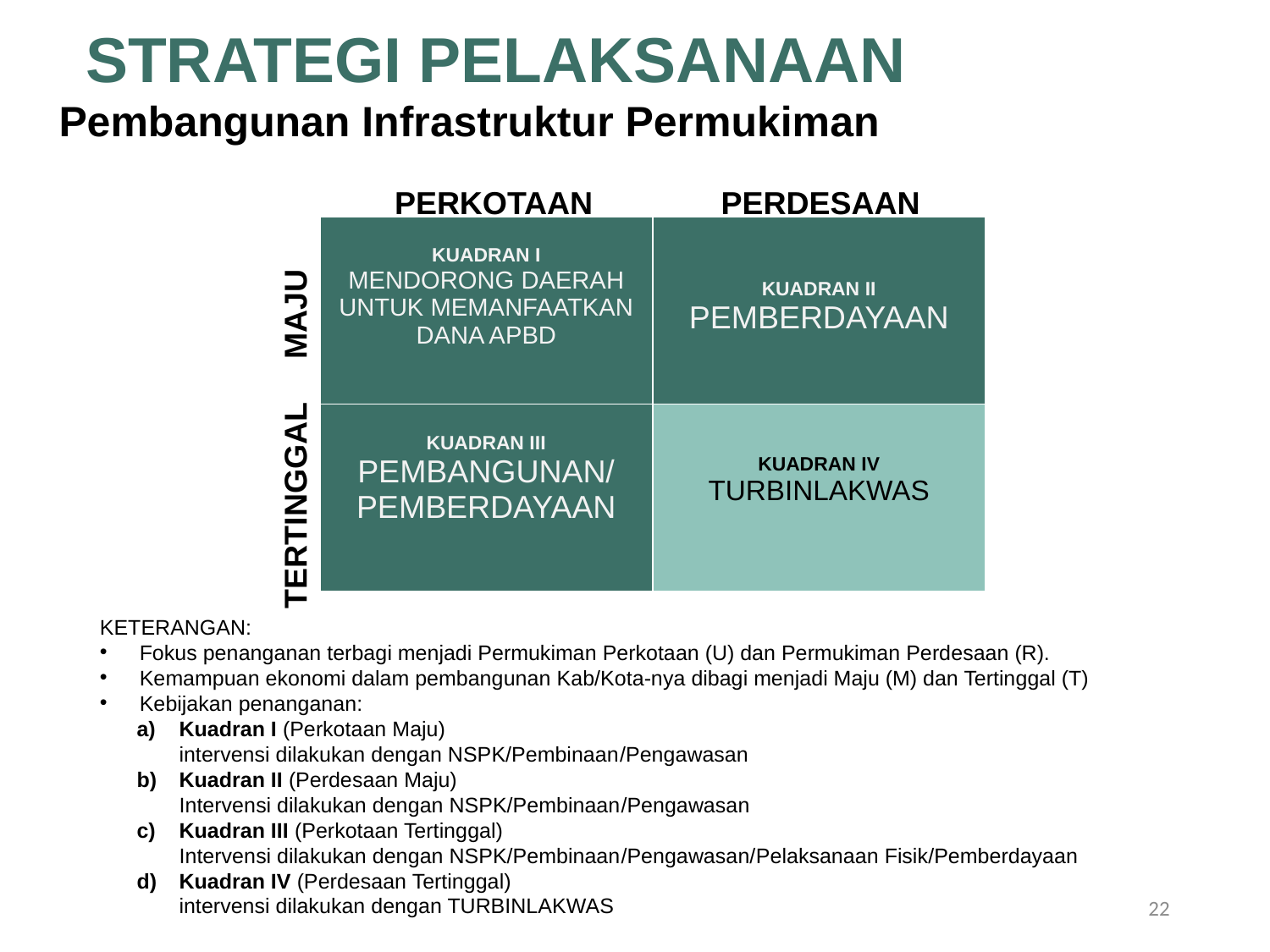

STRATEGI PELAKSANAAN
Pembangunan Infrastruktur Permukiman
PERKOTAAN
PERDESAAN
| KUADRAN I MENDORONG DAERAH UNTUK MEMANFAATKAN DANA APBD | KUADRAN II PEMBERDAYAAN |
| --- | --- |
| KUADRAN III PEMBANGUNAN/ PEMBERDAYAAN | KUADRAN IV TURBINLAKWAS |
MAJU
TERTINGGAL
KETERANGAN:
Fokus penanganan terbagi menjadi Permukiman Perkotaan (U) dan Permukiman Perdesaan (R).
Kemampuan ekonomi dalam pembangunan Kab/Kota-nya dibagi menjadi Maju (M) dan Tertinggal (T)
Kebijakan penanganan:
Kuadran I (Perkotaan Maju)
intervensi dilakukan dengan NSPK/Pembinaan/Pengawasan
Kuadran II (Perdesaan Maju)
Intervensi dilakukan dengan NSPK/Pembinaan/Pengawasan
Kuadran III (Perkotaan Tertinggal)
Intervensi dilakukan dengan NSPK/Pembinaan/Pengawasan/Pelaksanaan Fisik/Pemberdayaan
Kuadran IV (Perdesaan Tertinggal)
intervensi dilakukan dengan TURBINLAKWAS
22